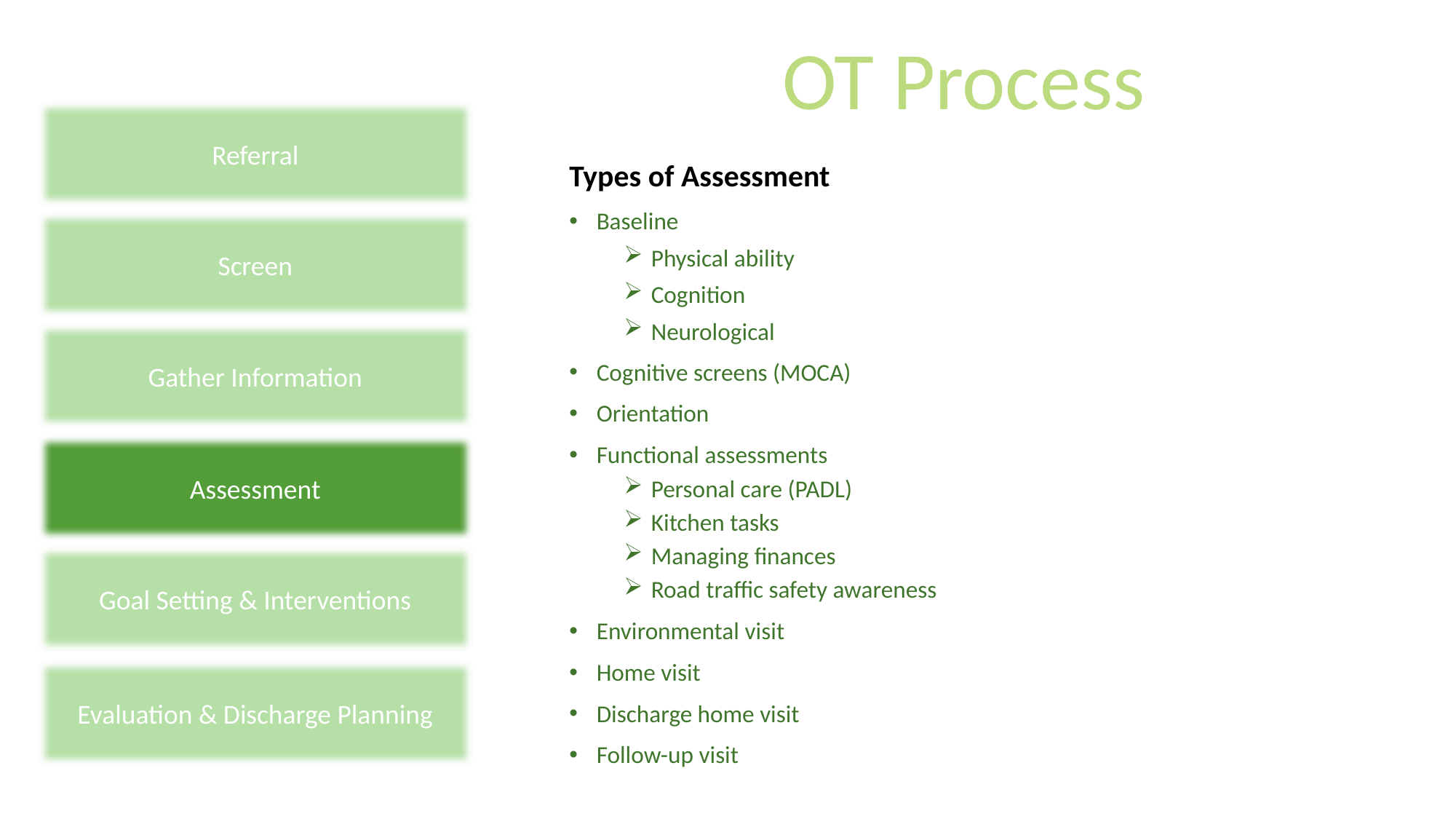

# OT Process
Referral
Types of Assessment
Baseline
Physical ability
Cognition
Neurological
Cognitive screens (MOCA)
Orientation
Functional assessments
Personal care (PADL)
Kitchen tasks
Managing finances
Road traffic safety awareness
Environmental visit
Home visit
Discharge home visit
Follow-up visit

Screen
Gather Information
Assessment
Goal Setting & Interventions
Evaluation & Discharge Planning